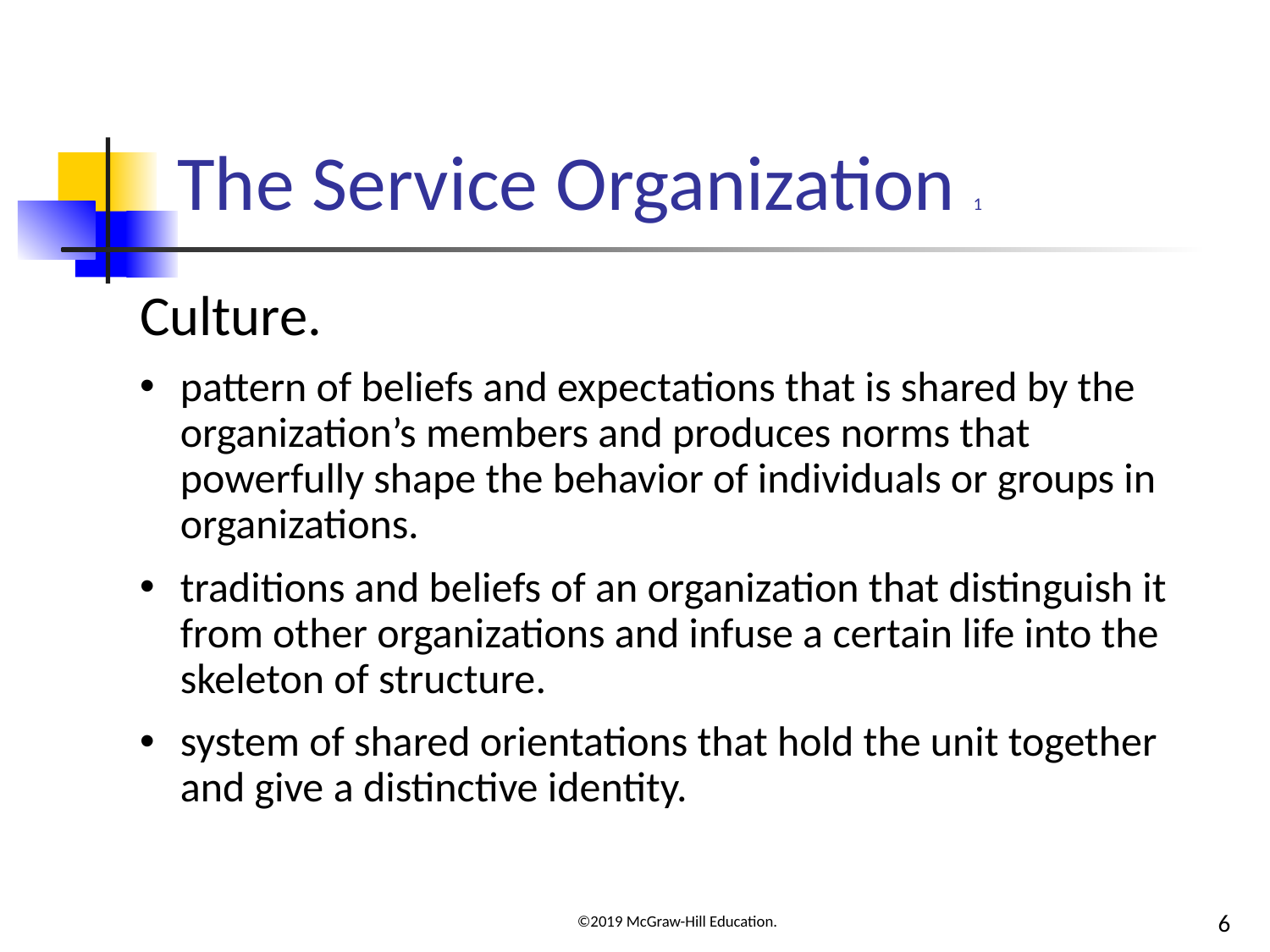

# The Service Organization 1
Culture.
pattern of beliefs and expectations that is shared by the organization’s members and produces norms that powerfully shape the behavior of individuals or groups in organizations.
traditions and beliefs of an organization that distinguish it from other organizations and infuse a certain life into the skeleton of structure.
system of shared orientations that hold the unit together and give a distinctive identity.